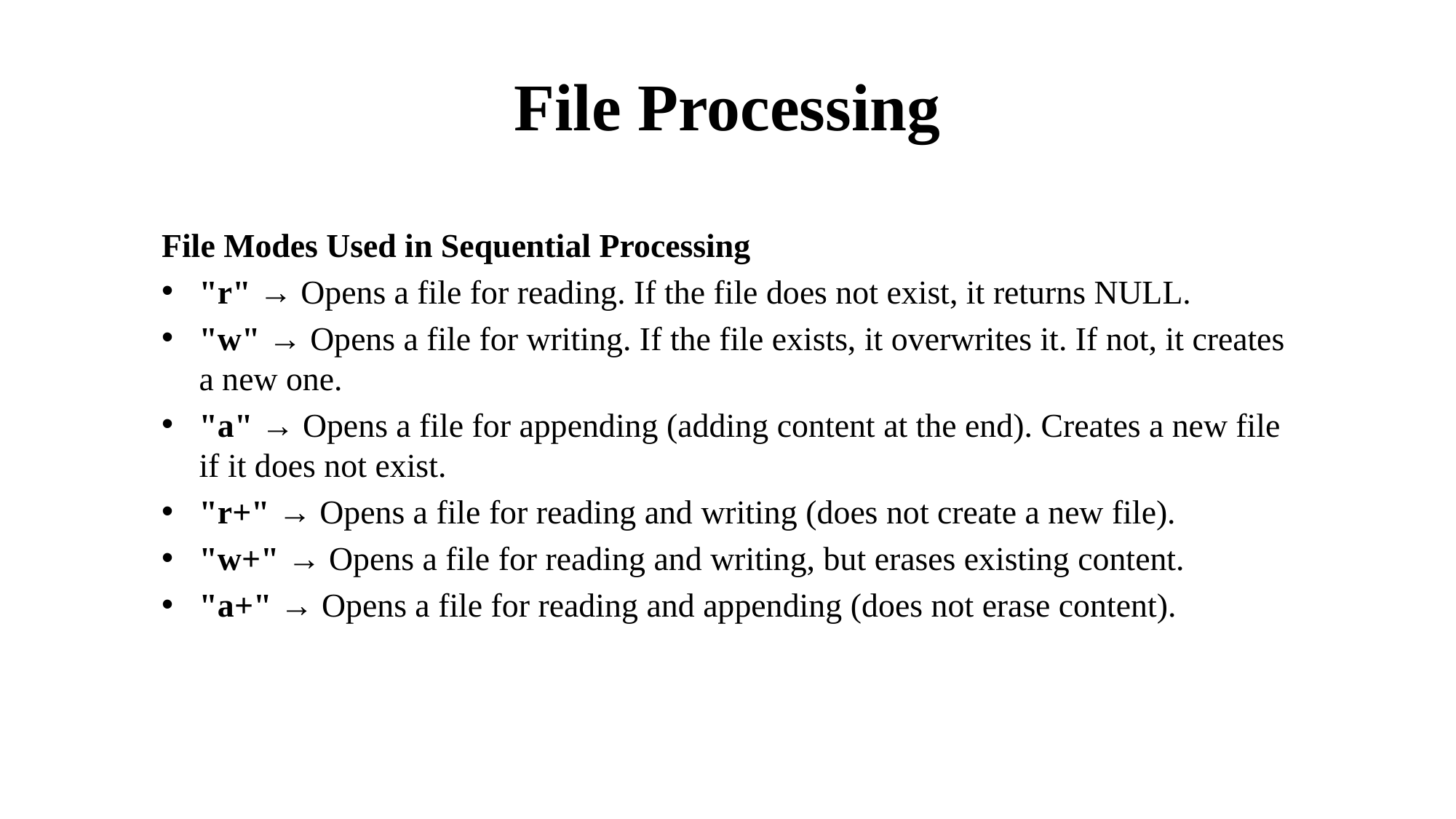

# File Processing
File Modes Used in Sequential Processing
"r" → Opens a file for reading. If the file does not exist, it returns NULL.
"w" → Opens a file for writing. If the file exists, it overwrites it. If not, it creates a new one.
"a" → Opens a file for appending (adding content at the end). Creates a new file if it does not exist.
"r+" → Opens a file for reading and writing (does not create a new file).
"w+" → Opens a file for reading and writing, but erases existing content.
"a+" → Opens a file for reading and appending (does not erase content).